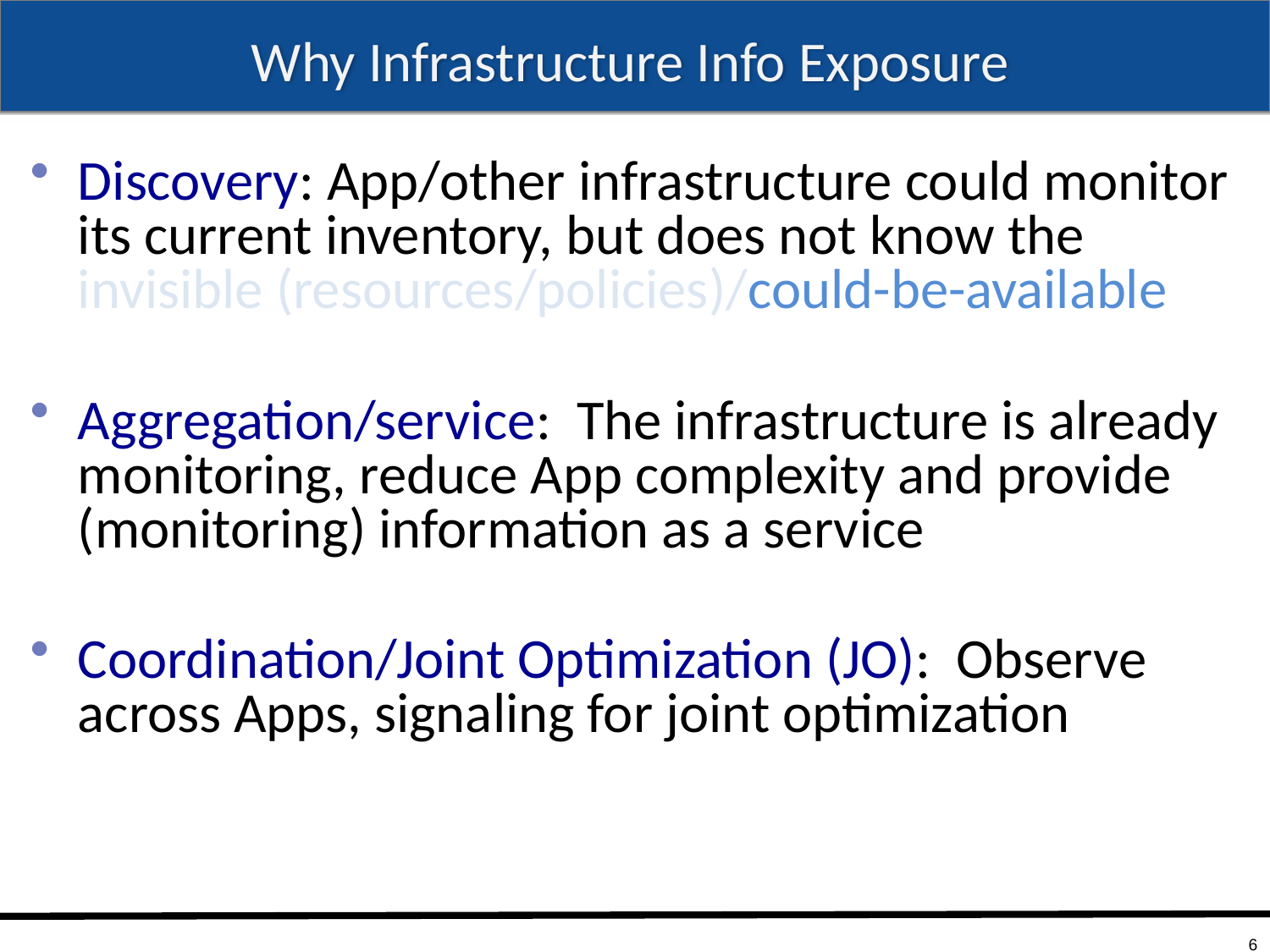

# Why Infrastructure Info Exposure
Discovery: App/other infrastructure could monitor its current inventory, but does not know the invisible (resources/policies)/could-be-available

Aggregation/service:  The infrastructure is already monitoring, reduce App complexity and provide (monitoring) information as a service

Coordination/Joint Optimization (JO):  Observe across Apps, signaling for joint optimization
6